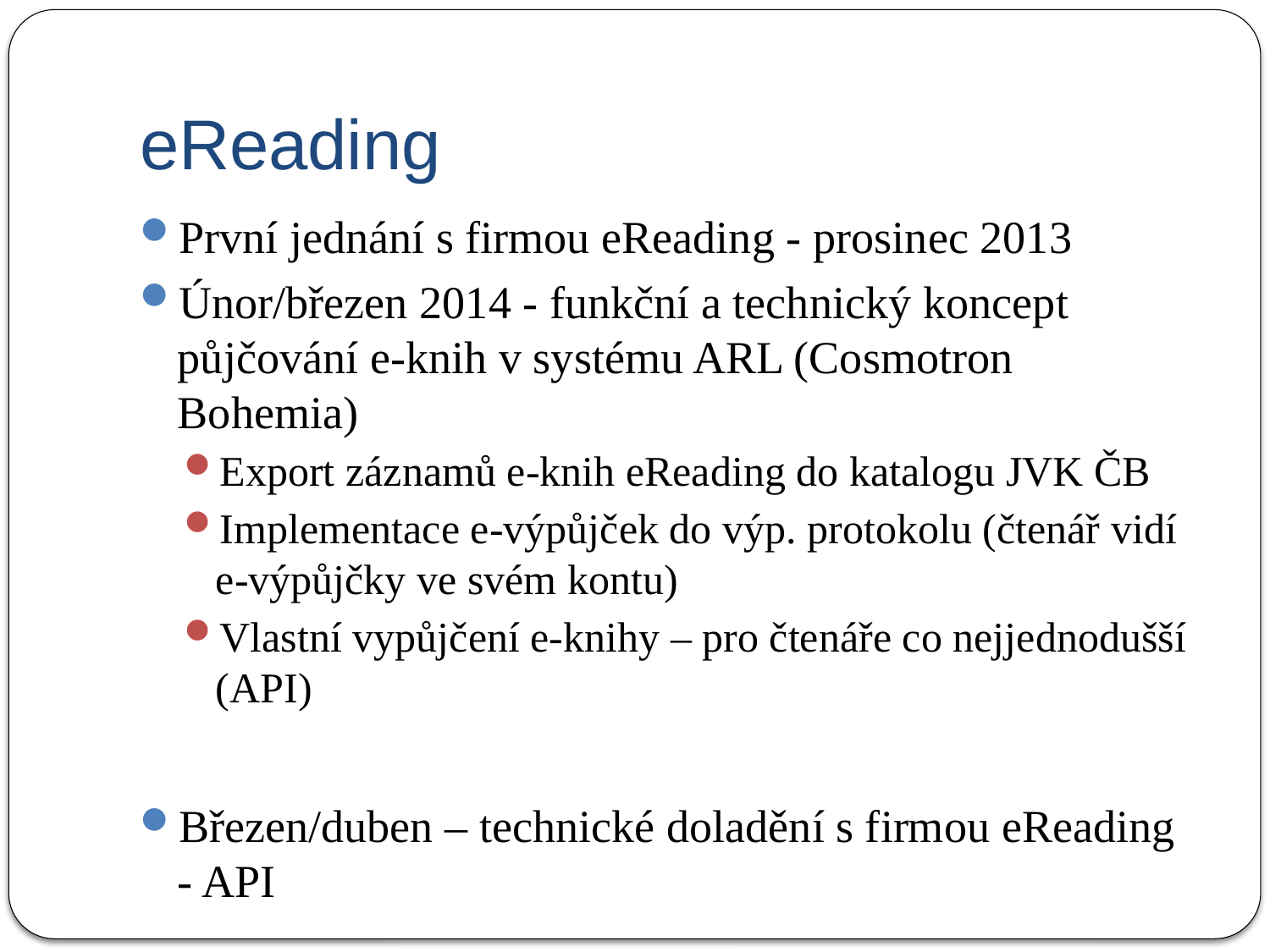

# eReading
První jednání s firmou eReading - prosinec 2013
Únor/březen 2014 - funkční a technický koncept půjčování e-knih v systému ARL (Cosmotron Bohemia)
Export záznamů e-knih eReading do katalogu JVK ČB
Implementace e-výpůjček do výp. protokolu (čtenář vidí e-výpůjčky ve svém kontu)
Vlastní vypůjčení e-knihy – pro čtenáře co nejjednodušší (API)

Březen/duben – technické doladění s firmou eReading - API